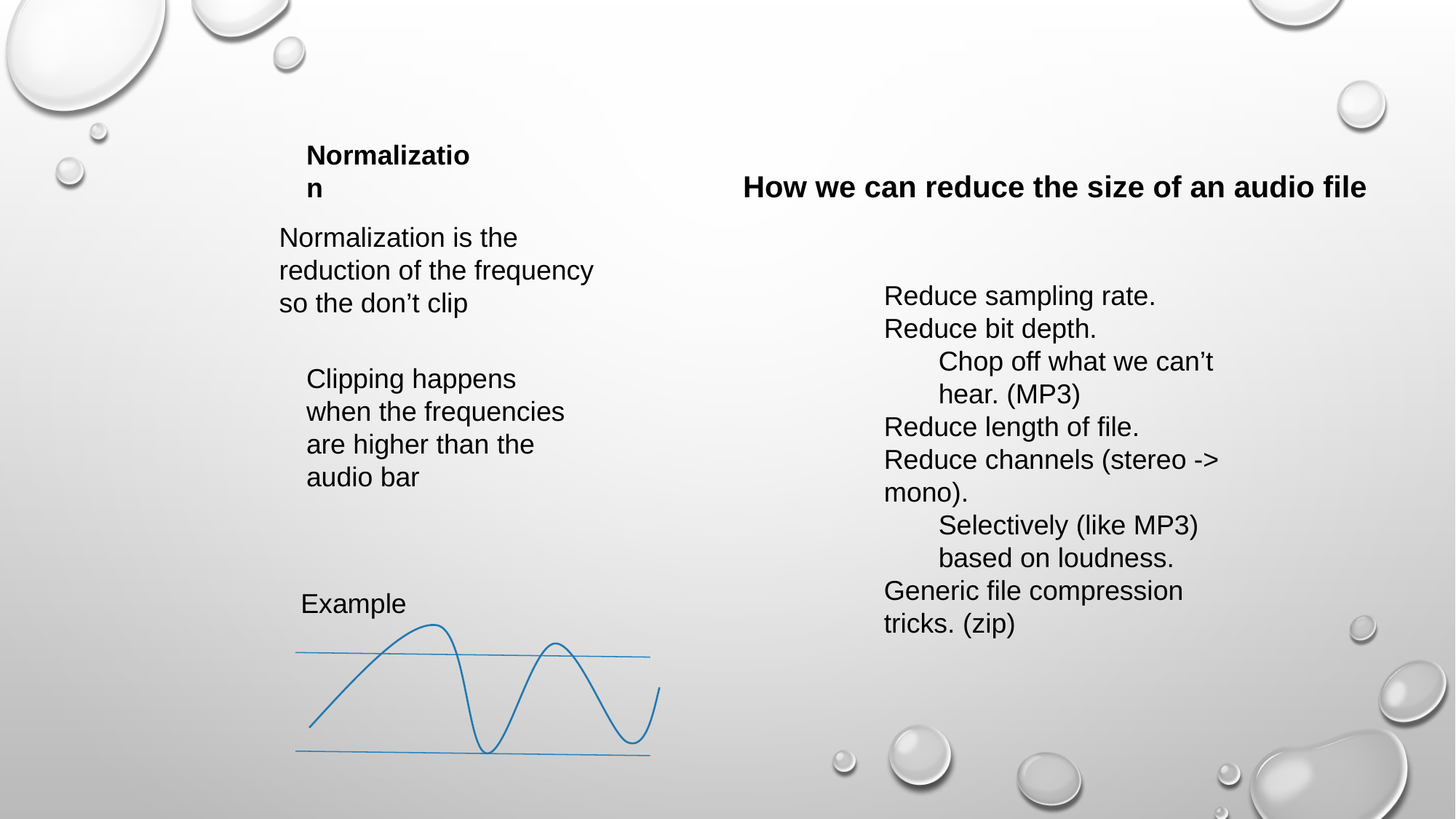

Normalization
How we can reduce the size of an audio file
Normalization is the reduction of the frequency so the don’t clip
Reduce sampling rate.
Reduce bit depth.
Chop off what we can’t hear. (MP3)
Reduce length of file.
Reduce channels (stereo -> mono).
Selectively (like MP3) based on loudness.
Generic file compression tricks. (zip)

Clipping happens when the frequencies  are higher than the audio bar
Example